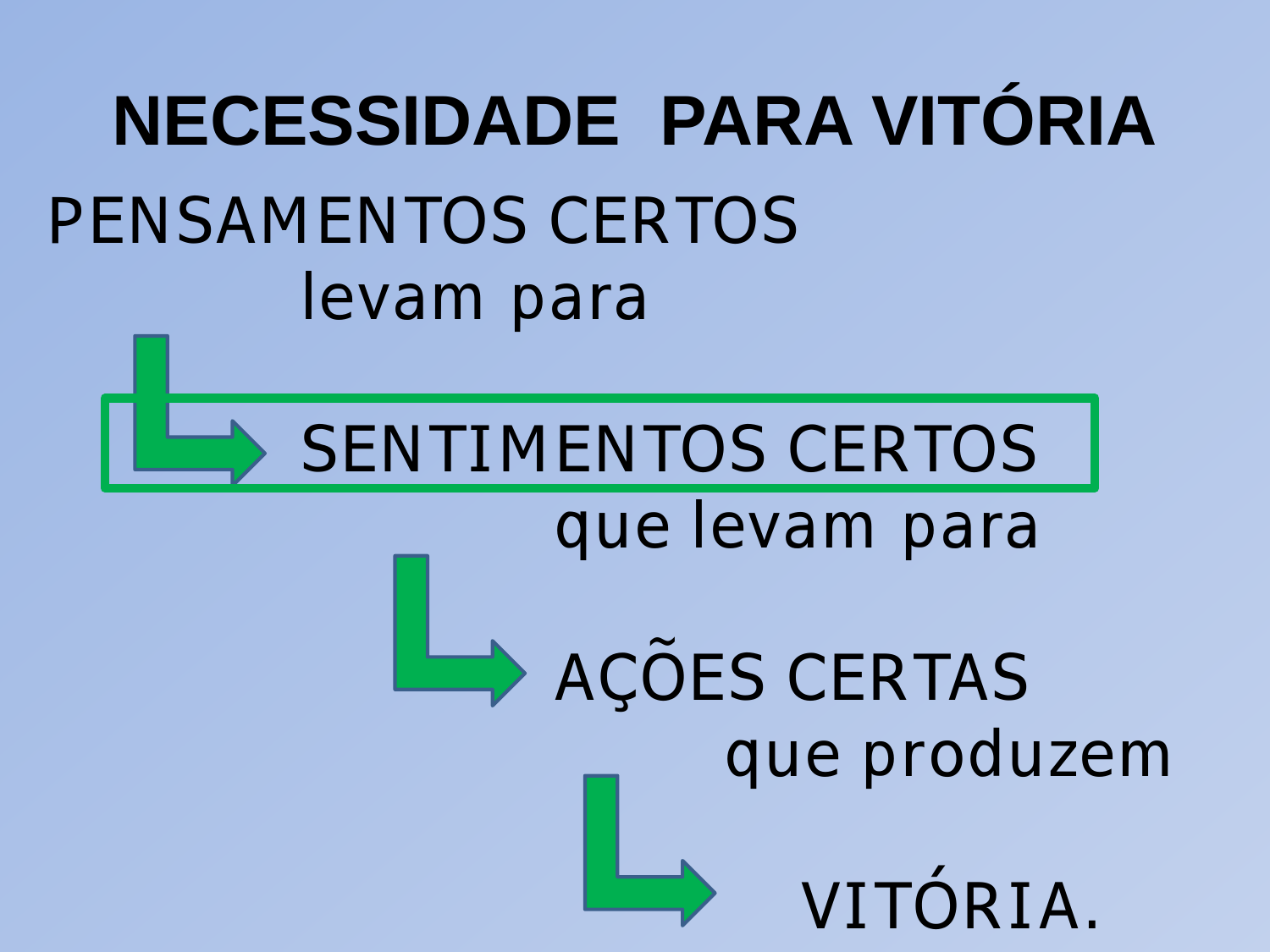

NECESSIDADE  PARA VITÓRIA
PENSAMENTOS CERTOS
		levam para

		SENTIMENTOS CERTOS
				que levam para

				AÇÕES CERTAS
					que produzem

					VITÓRIA.